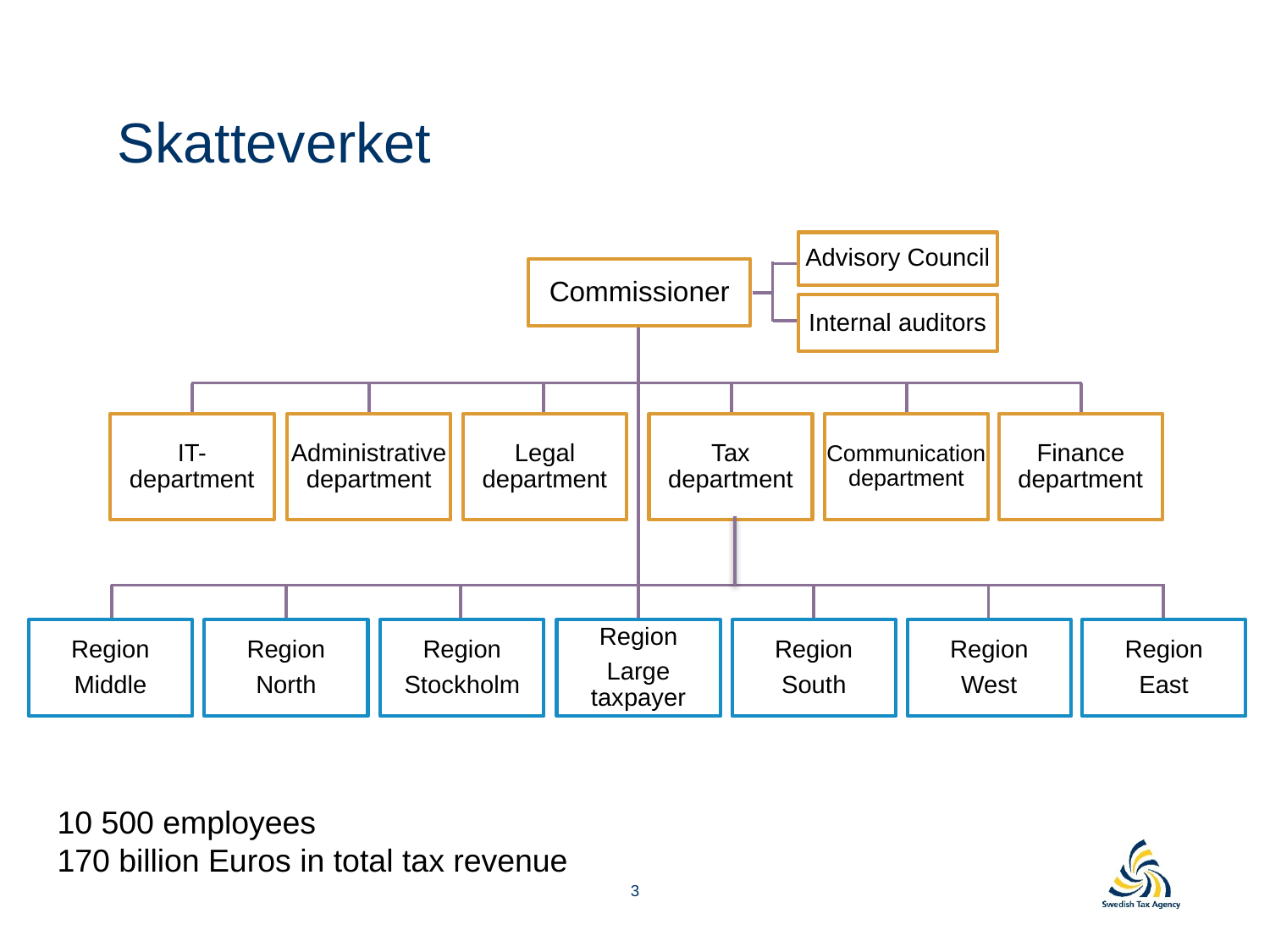

# Skatteverket
Advisory Council
Commissioner
Internal auditors
IT-
department
Administrative department
Legal department
Tax department
Communication department
Finance department
Region
Middle
Region
North
Region
Stockholm
Region
Large taxpayer
Region
South
Region
West
Region
East
10 500 employees
170 billion Euros in total tax revenue
3